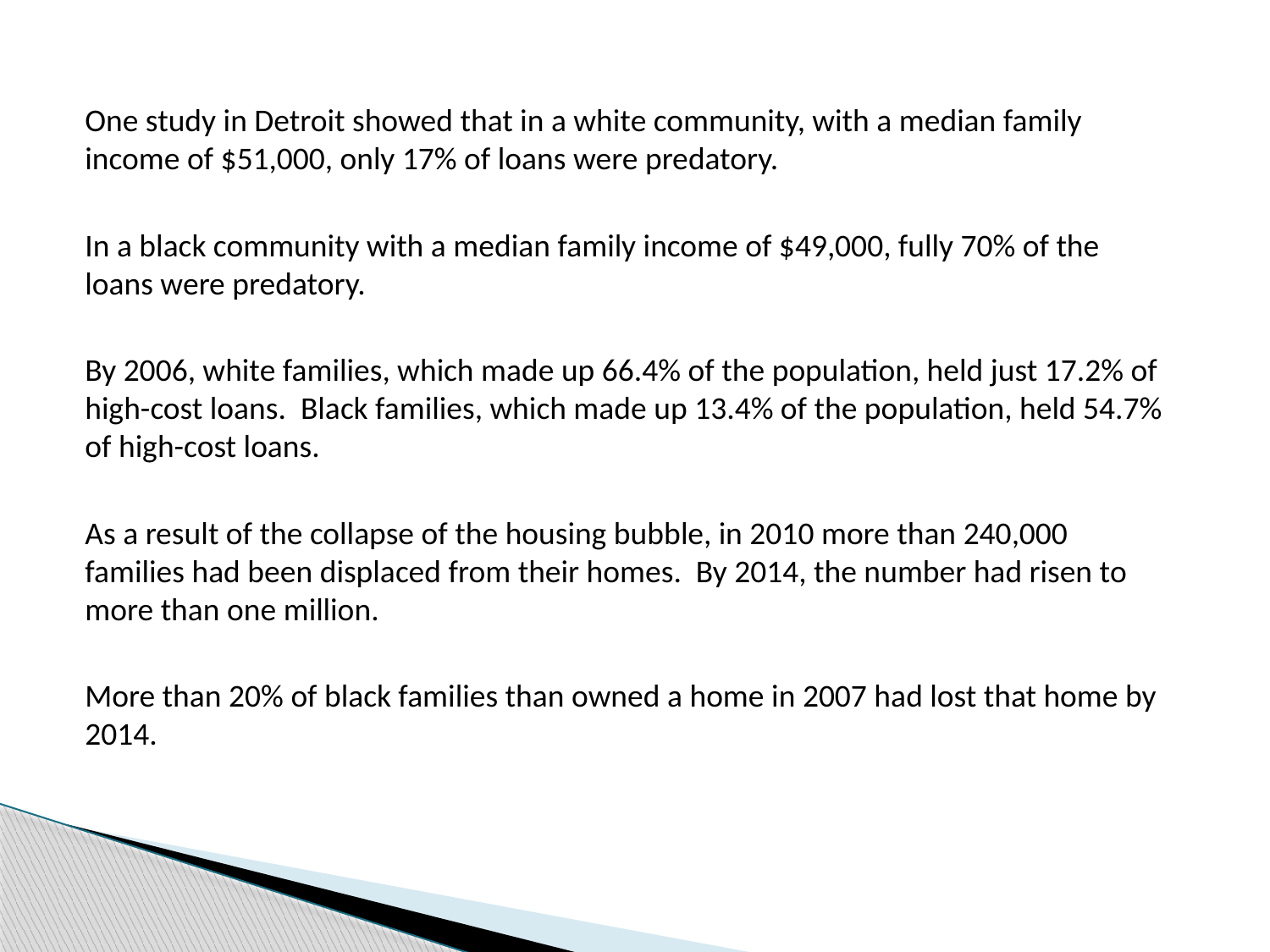

#

One study in Detroit showed that in a white community, with a median family income of $51,000, only 17% of loans were predatory.

In a black community with a median family income of $49,000, fully 70% of the loans were predatory.

By 2006, white families, which made up 66.4% of the population, held just 17.2% of high-cost loans.  Black families, which made up 13.4% of the population, held 54.7% of high-cost loans.

As a result of the collapse of the housing bubble, in 2010 more than 240,000 families had been displaced from their homes.  By 2014, the number had risen to more than one million.

More than 20% of black families than owned a home in 2007 had lost that home by 2014.